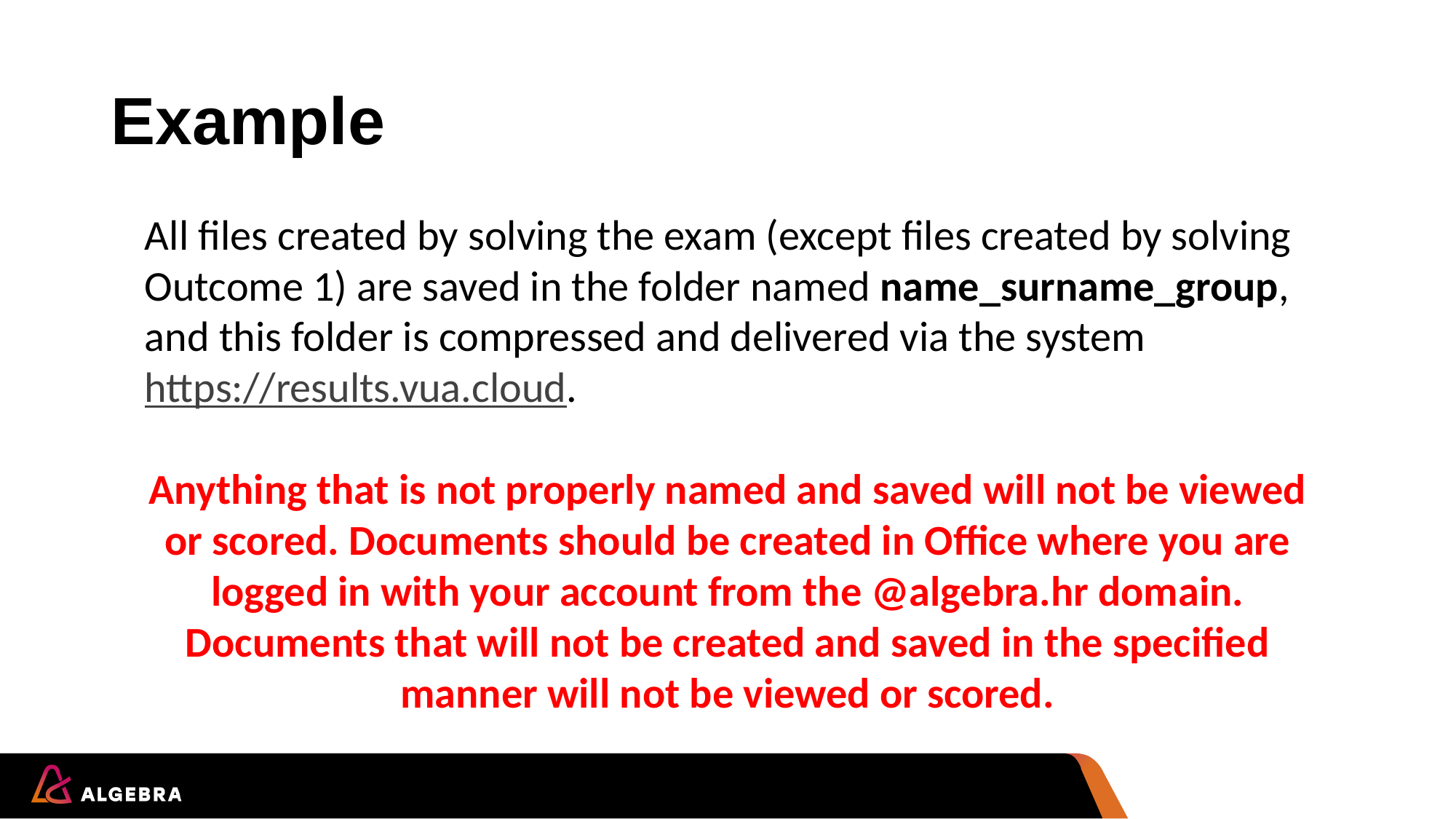

# Example
All files created by solving the exam (except files created by solving Outcome 1) are saved in the folder named name_surname_group, and this folder is compressed and delivered via the system https://results.vua.cloud.

Anything that is not properly named and saved will not be viewed or scored. Documents should be created in Office where you are logged in with your account from the @algebra.hr domain. Documents that will not be created and saved in the specified manner will not be viewed or scored.